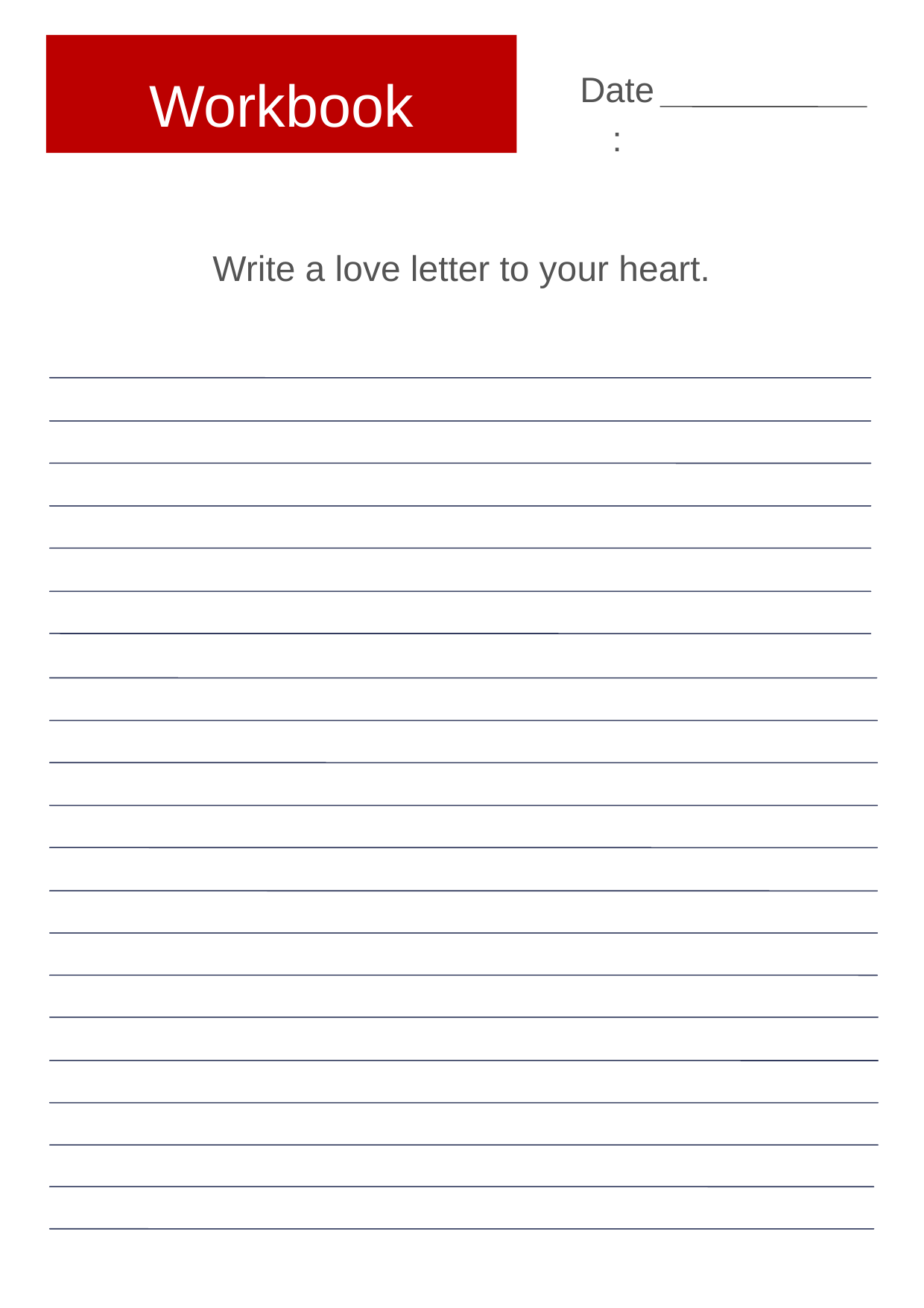

Workbook
Date:

Write a love letter to your heart.